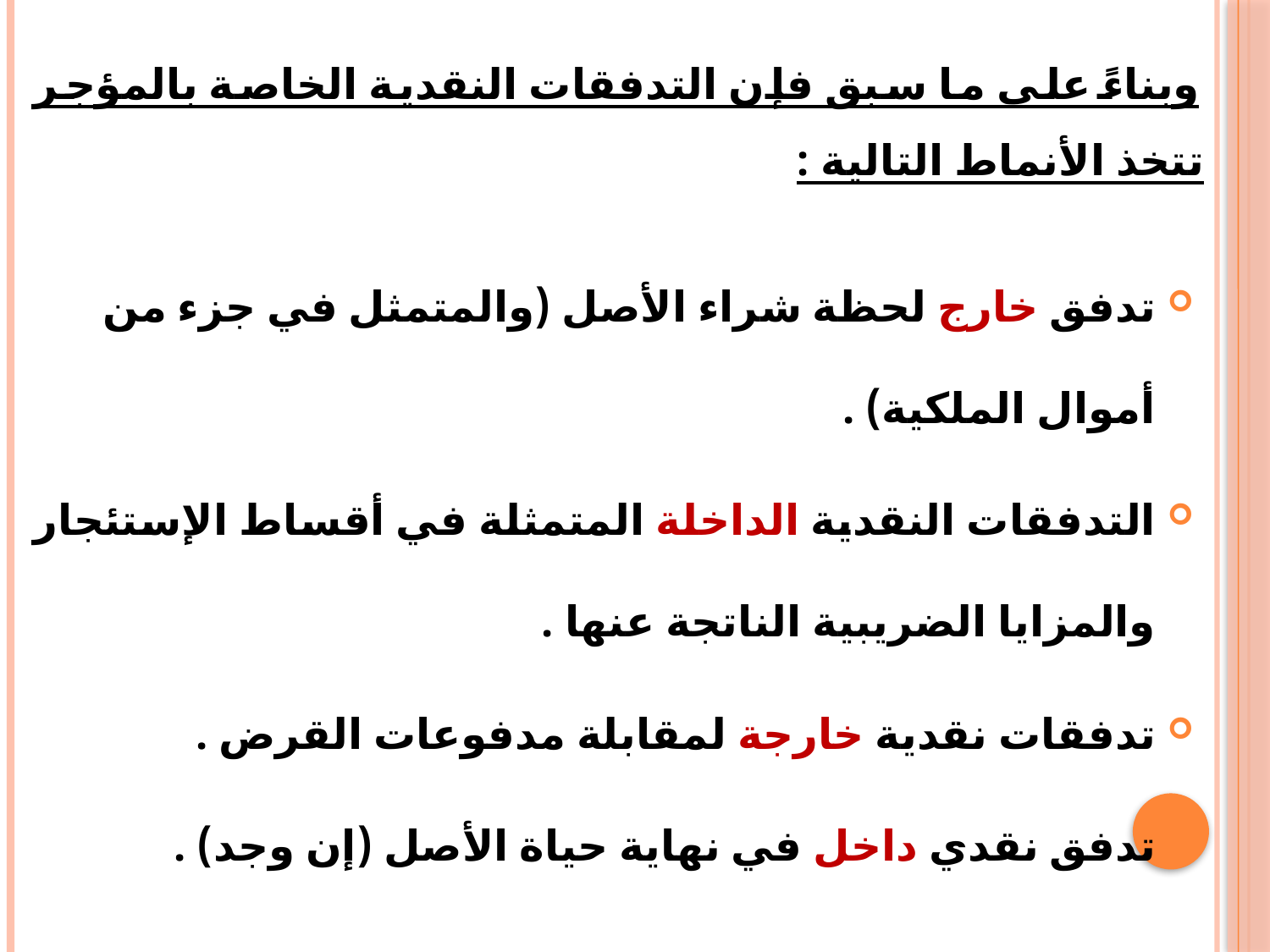

# وبناءً على ما سبق فإن التدفقات النقدية الخاصة بالمؤجر تتخذ الأنماط التالية :
تدفق خارج لحظة شراء الأصل (والمتمثل في جزء من أموال الملكية) .
التدفقات النقدية الداخلة المتمثلة في أقساط الإستئجار والمزايا الضريبية الناتجة عنها .
تدفقات نقدية خارجة لمقابلة مدفوعات القرض .
تدفق نقدي داخل في نهاية حياة الأصل (إن وجد) .